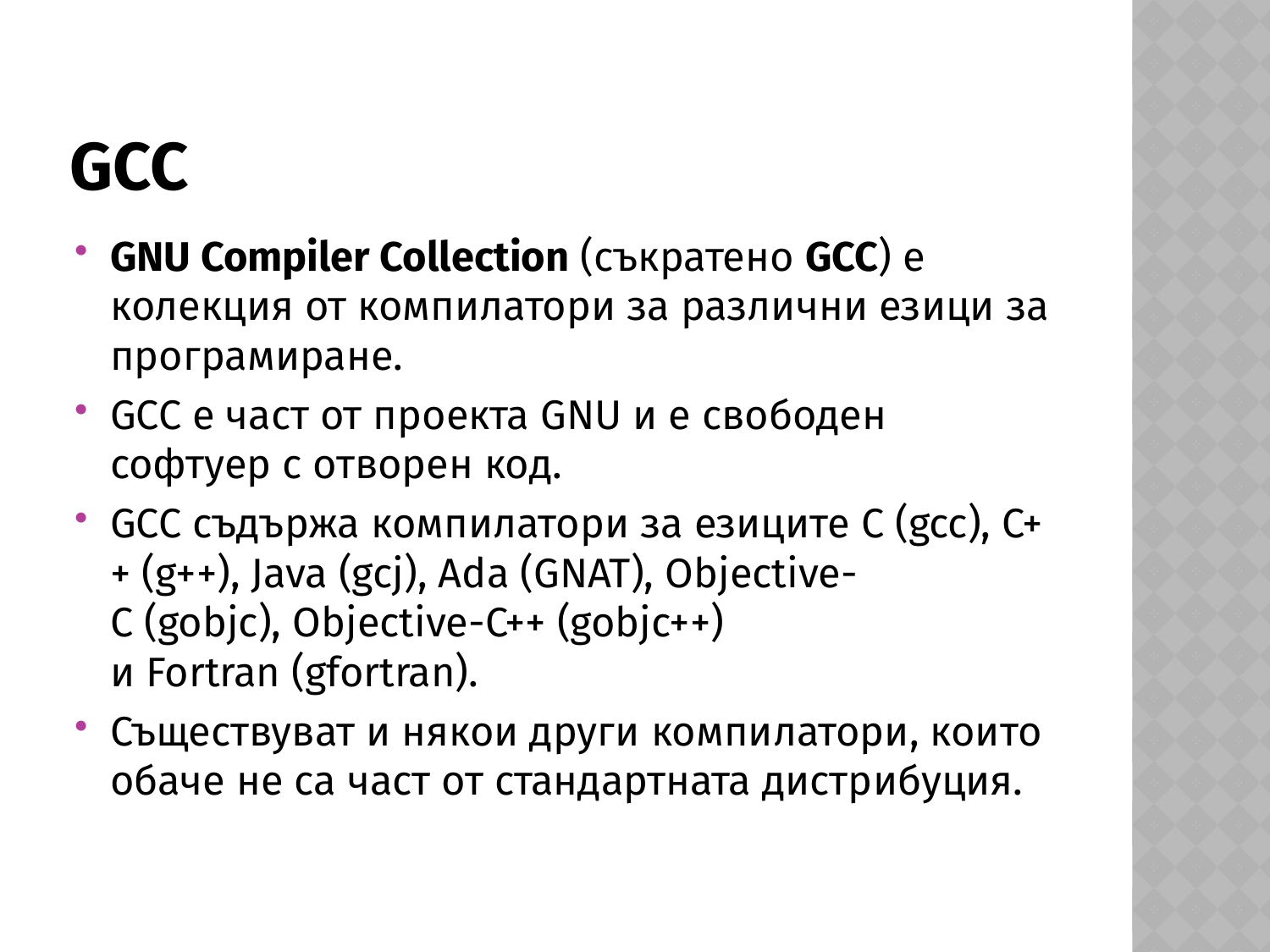

# GCC
GNU Compiler Collection (съкратено GCC) е колекция от компилатори за различни езици за програмиране.
GCC е част от проекта GNU и е свободен софтуер с отворен код.
GCC съдържа компилатори за езиците C (gcc), C++ (g++), Java (gcj), Ada (GNAT), Objective-C (gobjc), Objective-C++ (gobjc++) и Fortran (gfortran).
Съществуват и някои други компилатори, които обаче не са част от стандартната дистрибуция.